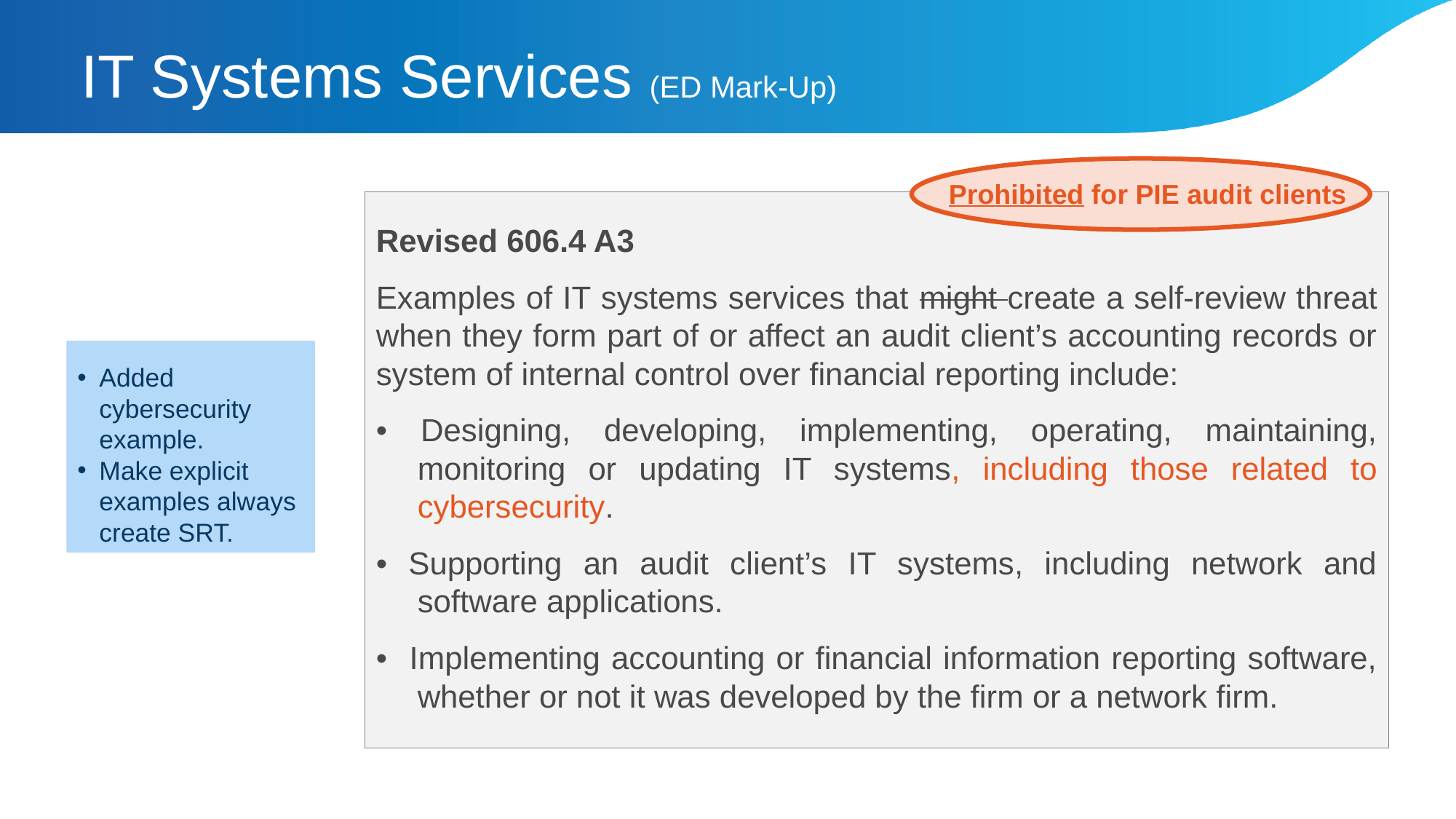

# IT Systems Services (ED Mark-Up)
Prohibited for PIE audit clients

Revised 606.4 A3
Examples of IT systems services that might create a self-review threat when they form part of or affect an audit client’s accounting records or system of internal control over financial reporting include:
• Designing, developing, implementing, operating, maintaining, monitoring or updating IT systems, including those related to cybersecurity.
• Supporting an audit client’s IT systems, including network and software applications.
•  Implementing accounting or financial information reporting software, whether or not it was developed by the firm or a network firm.
Added cybersecurity example.
Make explicit examples always create SRT.